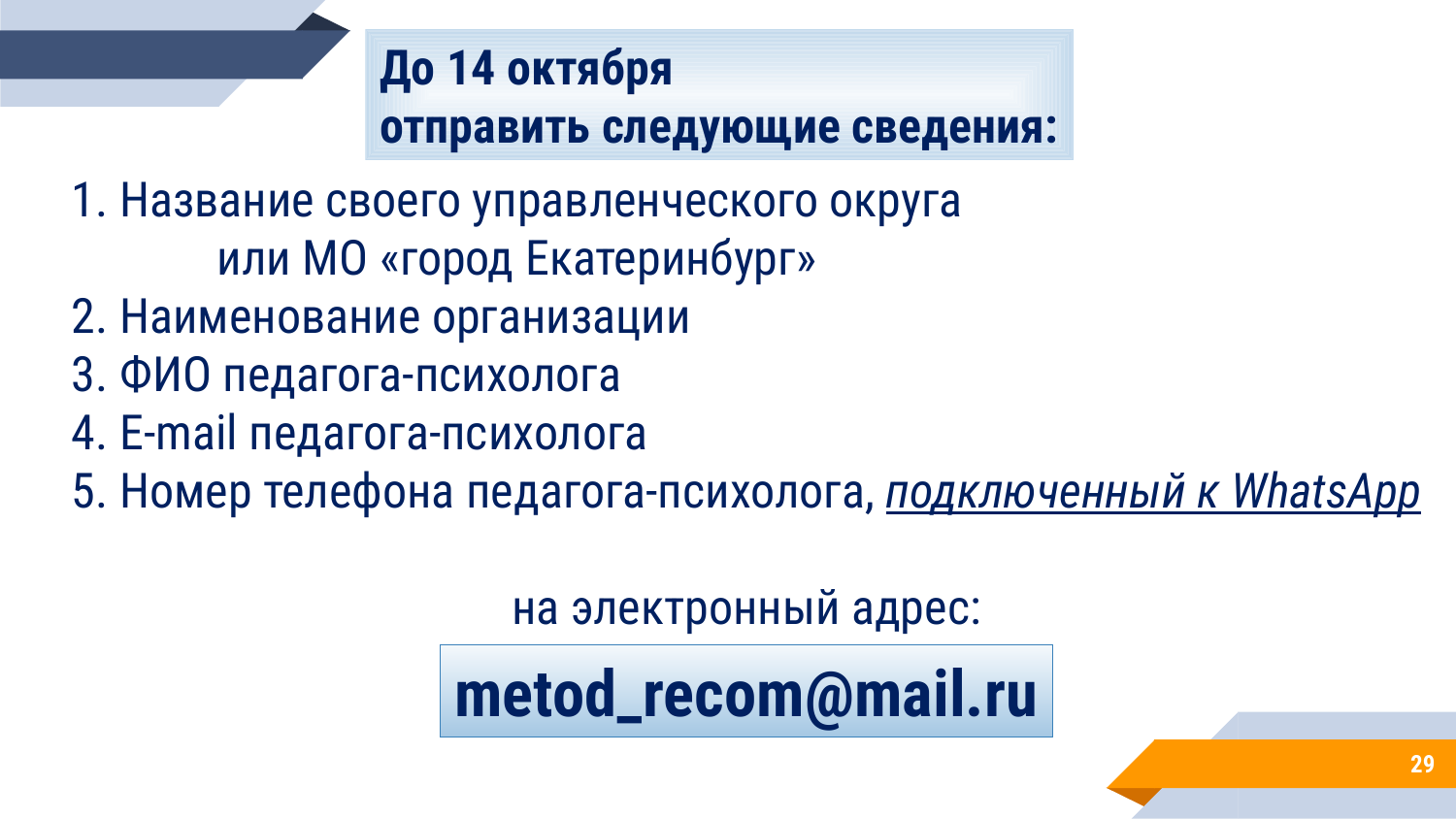

До 14 октября
отправить следующие сведения:
1. Название своего управленческого округа
	или МО «город Екатеринбург»
2. Наименование организации
3. ФИО педагога-психолога
4. E-mail педагога-психолога
5. Номер телефона педагога-психолога, подключенный к WhatsApp

на электронный адрес:
metod_recom@mail.ru
29